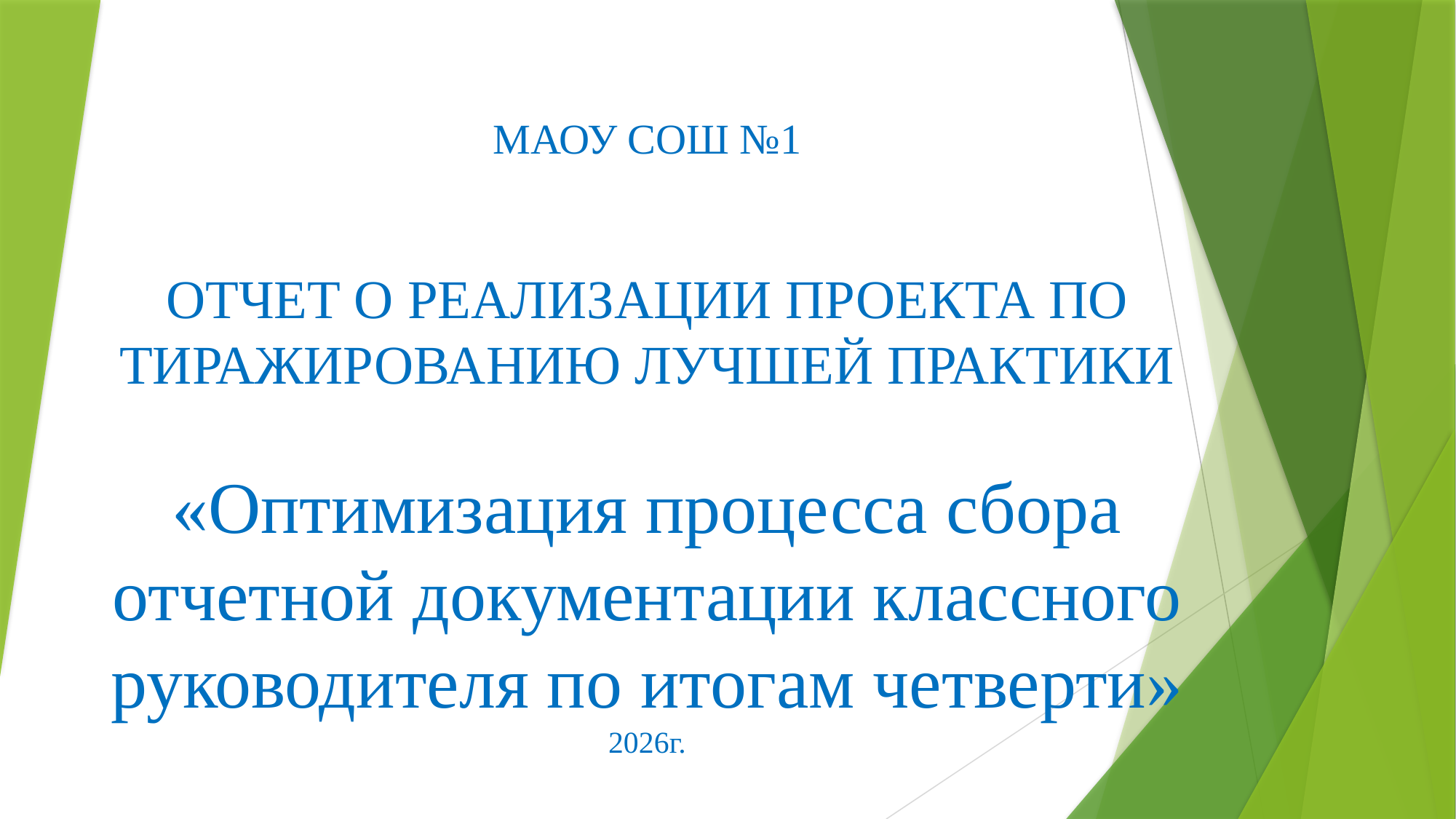

# МАОУ СОШ №1 ОТЧЕТ О РЕАЛИЗАЦИИ ПРОЕКТА ПО ТИРАЖИРОВАНИЮ ЛУЧШЕЙ ПРАКТИКИ «Оптимизация процесса сбора отчетной документации классного руководителя по итогам четверти» 2026г.